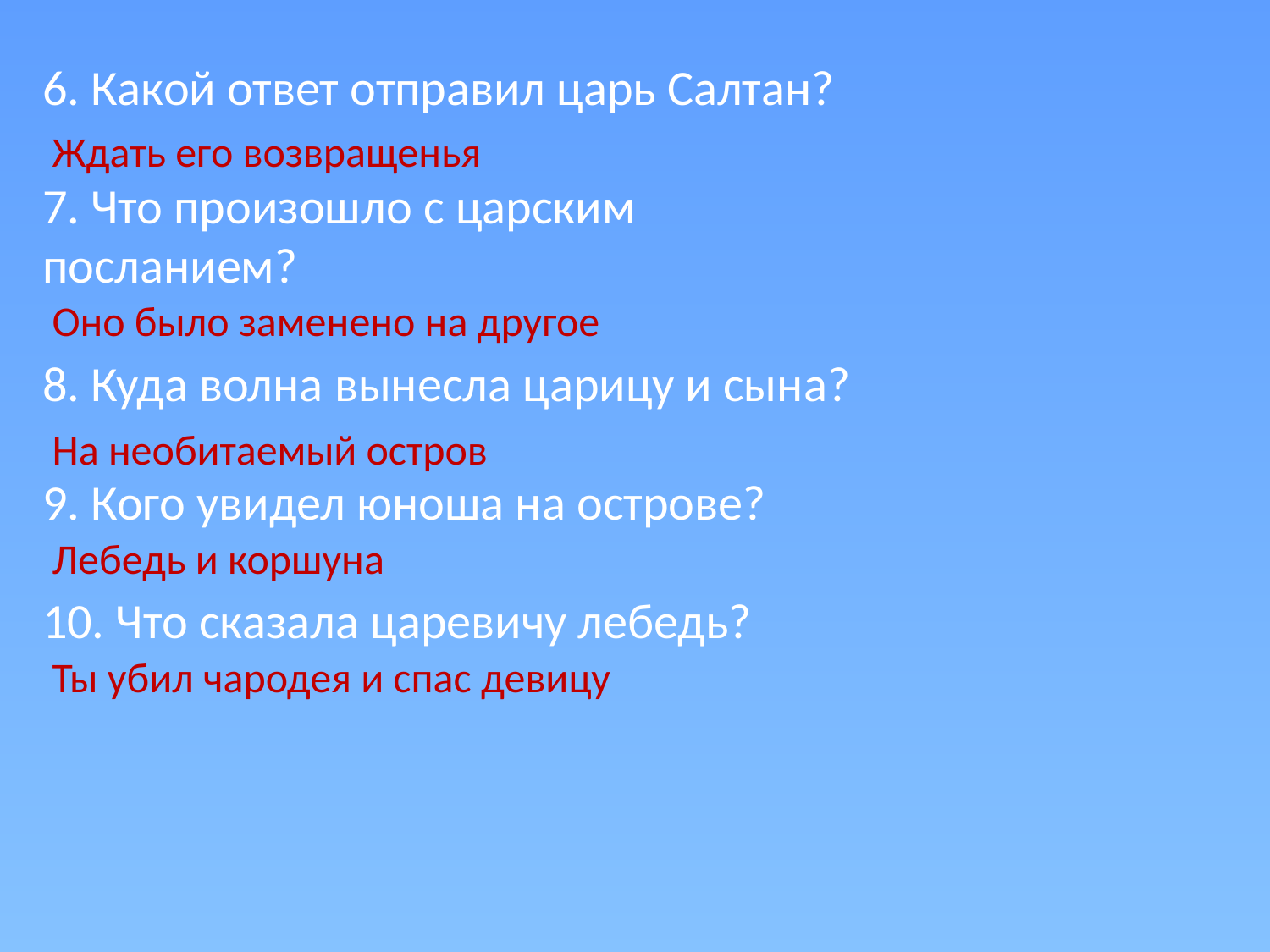

6. Какой ответ отправил царь Салтан?

7. Что произошло с царским посланием?

8. Куда волна вынесла царицу и сына?

9. Кого увидел юноша на острове?

10. Что сказала царевичу лебедь?

Ждать его возвращенья
Оно было заменено на другое
На необитаемый остров
Лебедь и коршуна
Ты убил чародея и спас девицу